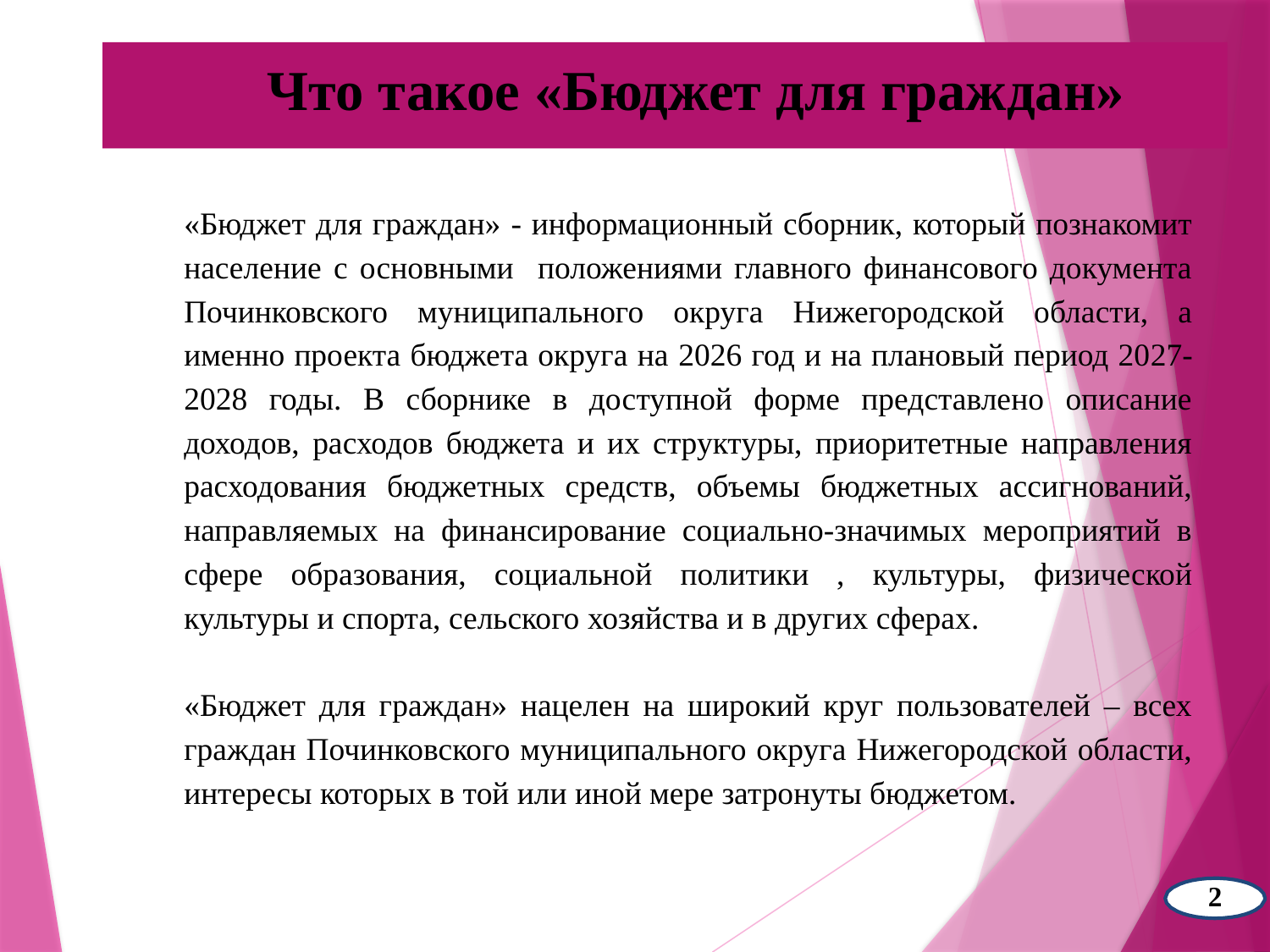

# Что такое «Бюджет для граждан»

«Бюджет для граждан» - информационный сборник, который познакомит население с основными  положениями главного финансового документа Починковского муниципального округа Нижегородской области, а именно проекта бюджета округа на 2026 год и на плановый период 2027-2028 годы. В сборнике в доступной форме представлено описание доходов, расходов бюджета и их структуры, приоритетные направления расходования бюджетных средств, объемы бюджетных ассигнований, направляемых на финансирование социально-значимых мероприятий в сфере образования, социальной политики , культуры, физической культуры и спорта, сельского хозяйства и в других сферах.

«Бюджет для граждан» нацелен на широкий круг пользователей – всех граждан Починковского муниципального округа Нижегородской области, интересы которых в той или иной мере затронуты бюджетом.
2

2